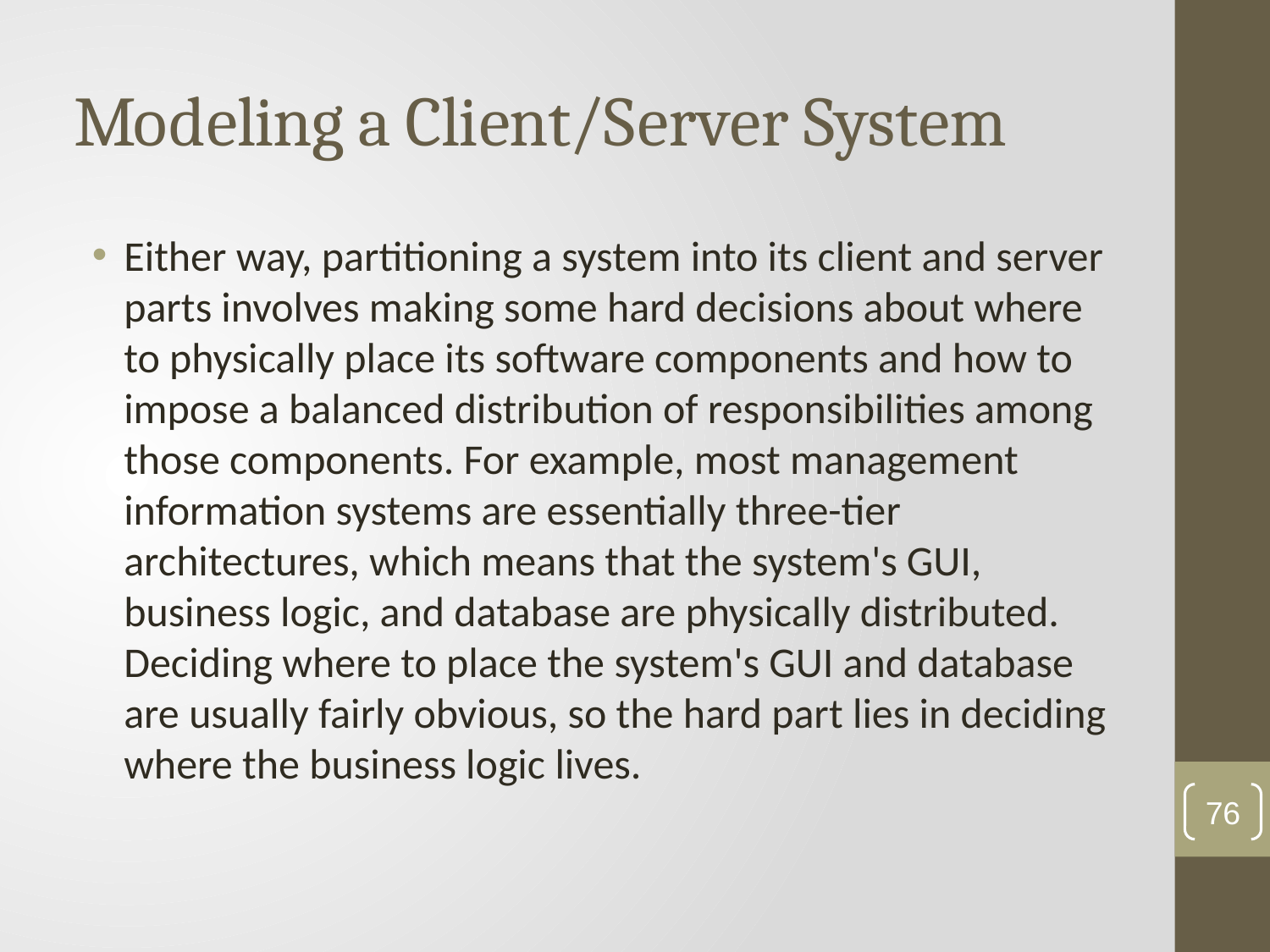

# Modeling a Client/Server System
Either way, partitioning a system into its client and server parts involves making some hard decisions about where to physically place its software components and how to impose a balanced distribution of responsibilities among those components. For example, most management information systems are essentially three-tier architectures, which means that the system's GUI, business logic, and database are physically distributed. Deciding where to place the system's GUI and database are usually fairly obvious, so the hard part lies in deciding where the business logic lives.

76